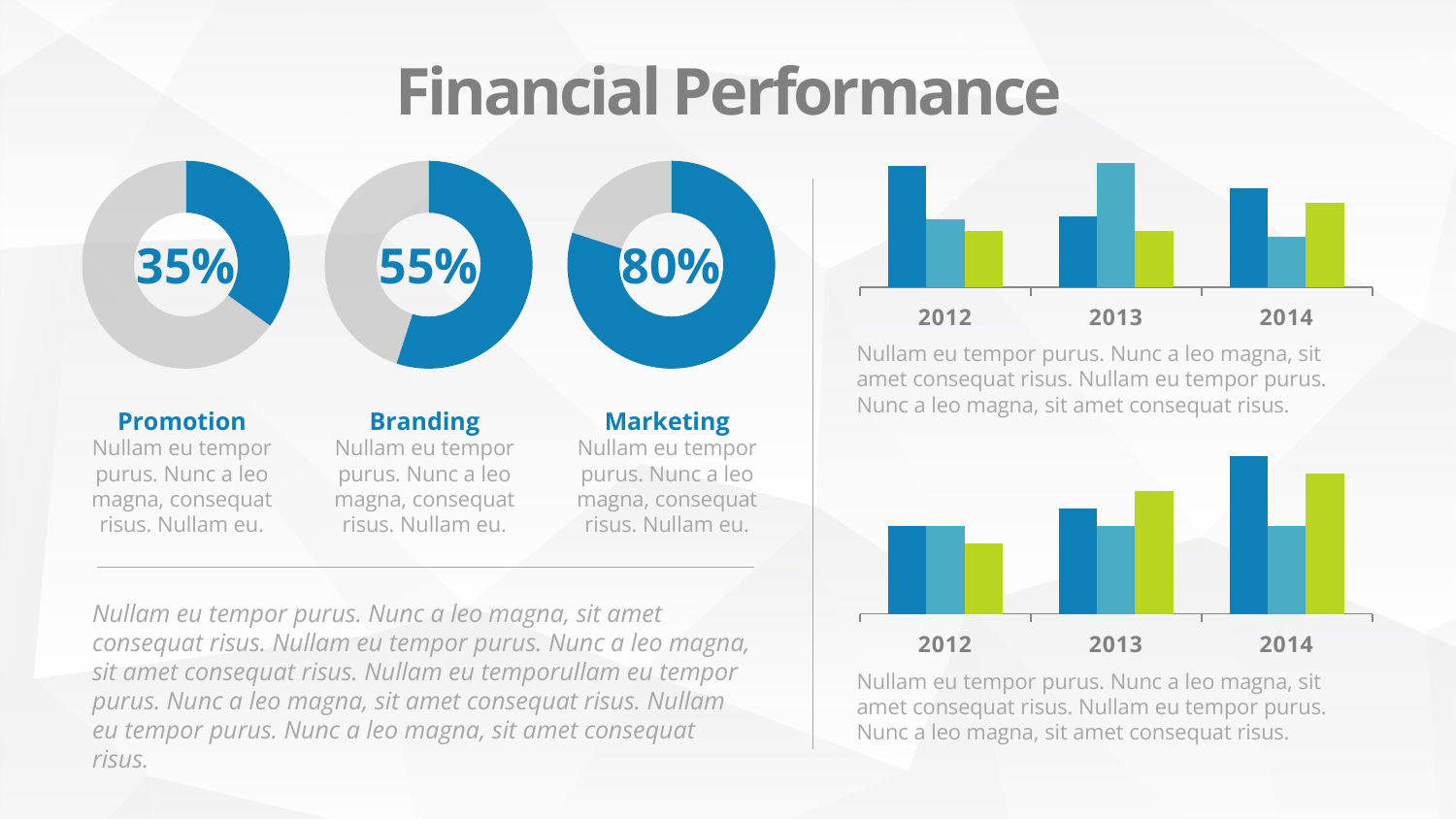

Financial Performance

### Chart

| Category | Series 1 | Series 2 | Series 3 |
|---|---|---|---|
| 2012 | 4.3 | 2.4 | 2.0 |
| 2013 | 2.5 | 4.4 | 2.0 |
| 2014 | 3.5 | 1.8 | 3.0 |

### Chart

| Category | Column1 |
|---|---|

### Chart

| Category | Column1 |
|---|---|

### Chart

| Category | Column1 |
|---|---|
35%
55%
80%
Nullam eu tempor purus. Nunc a leo magna, sit amet consequat risus. Nullam eu tempor purus. Nunc a leo magna, sit amet consequat risus.
Promotion
Nullam eu tempor purus. Nunc a leo magna, consequat risus. Nullam eu.
Branding
Nullam eu tempor purus. Nunc a leo magna, consequat risus. Nullam eu.
Marketing
Nullam eu tempor purus. Nunc a leo magna, consequat risus. Nullam eu.

### Chart

| Category | Series 1 | Series 2 | Series 3 |
|---|---|---|---|
| 2012 | 5.0 | 5.0 | 4.0 |
| 2013 | 6.0 | 5.0 | 7.0 |
| 2014 | 9.0 | 5.0 | 8.0 |
Nullam eu tempor purus. Nunc a leo magna, sit amet consequat risus. Nullam eu tempor purus. Nunc a leo magna, sit amet consequat risus. Nullam eu temporullam eu tempor purus. Nunc a leo magna, sit amet consequat risus. Nullam eu tempor purus. Nunc a leo magna, sit amet consequat risus.
Nullam eu tempor purus. Nunc a leo magna, sit amet consequat risus. Nullam eu tempor purus. Nunc a leo magna, sit amet consequat risus.